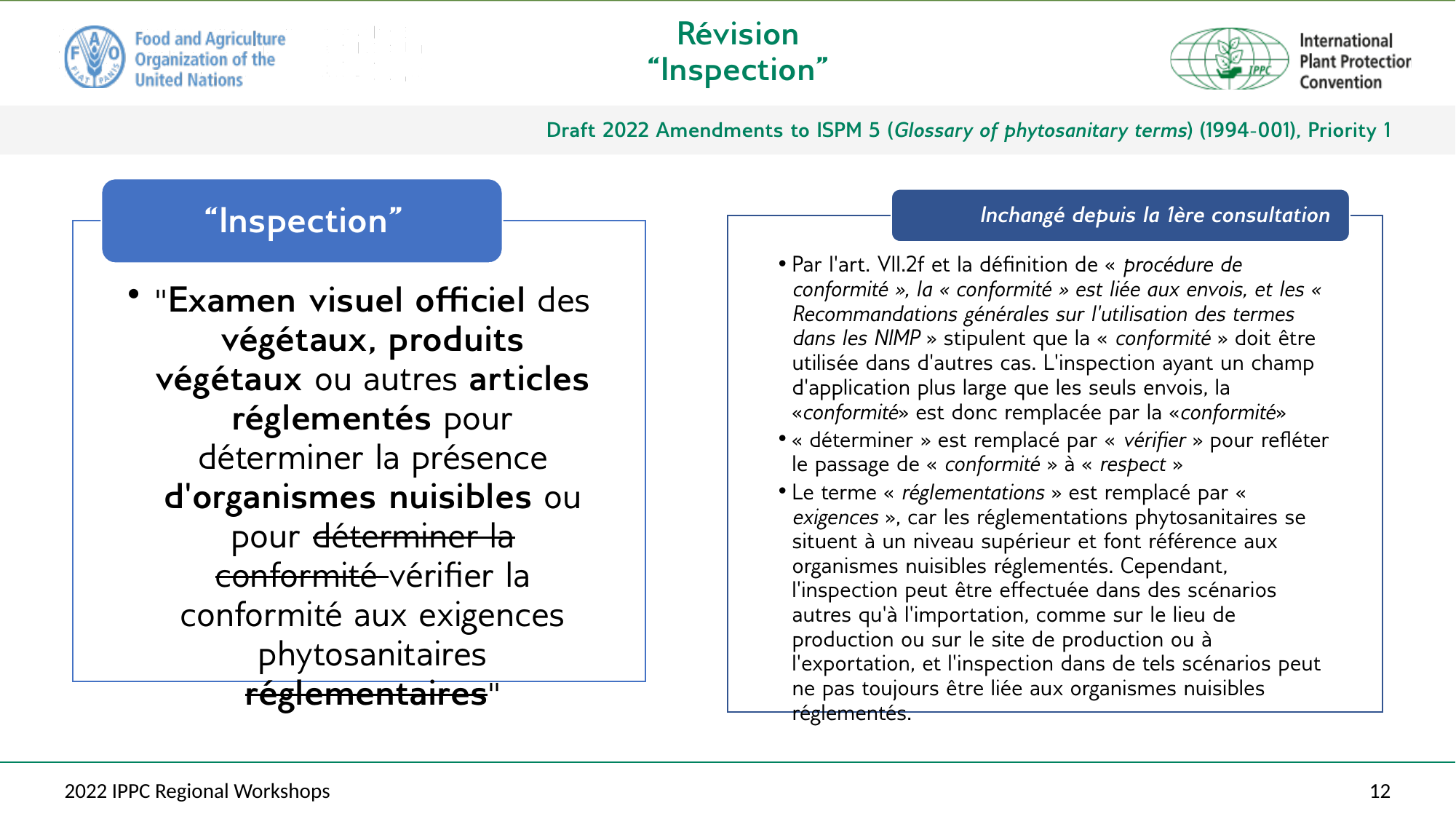

# Révision “Inspection”
"Examen visuel officiel des végétaux, produits végétaux ou autres articles réglementés pour déterminer la présence d'organismes nuisibles ou pour déterminer la conformité vérifier la conformité aux exigences phytosanitaires réglementaires"
“Inspection”
Par l'art. VII.2f et la définition de « procédure de conformité », la « conformité » est liée aux envois, et les « Recommandations générales sur l'utilisation des termes dans les NIMP » stipulent que la « conformité » doit être utilisée dans d'autres cas. L'inspection ayant un champ d'application plus large que les seuls envois, la «conformité» est donc remplacée par la «conformité»
« déterminer » est remplacé par « vérifier » pour refléter le passage de « conformité » à « respect »
Le terme « réglementations » est remplacé par « exigences », car les réglementations phytosanitaires se situent à un niveau supérieur et font référence aux organismes nuisibles réglementés. Cependant, l'inspection peut être effectuée dans des scénarios autres qu'à l'importation, comme sur le lieu de production ou sur le site de production ou à l'exportation, et l'inspection dans de tels scénarios peut ne pas toujours être liée aux organismes nuisibles réglementés.
Inchangé depuis la 1ère consultation